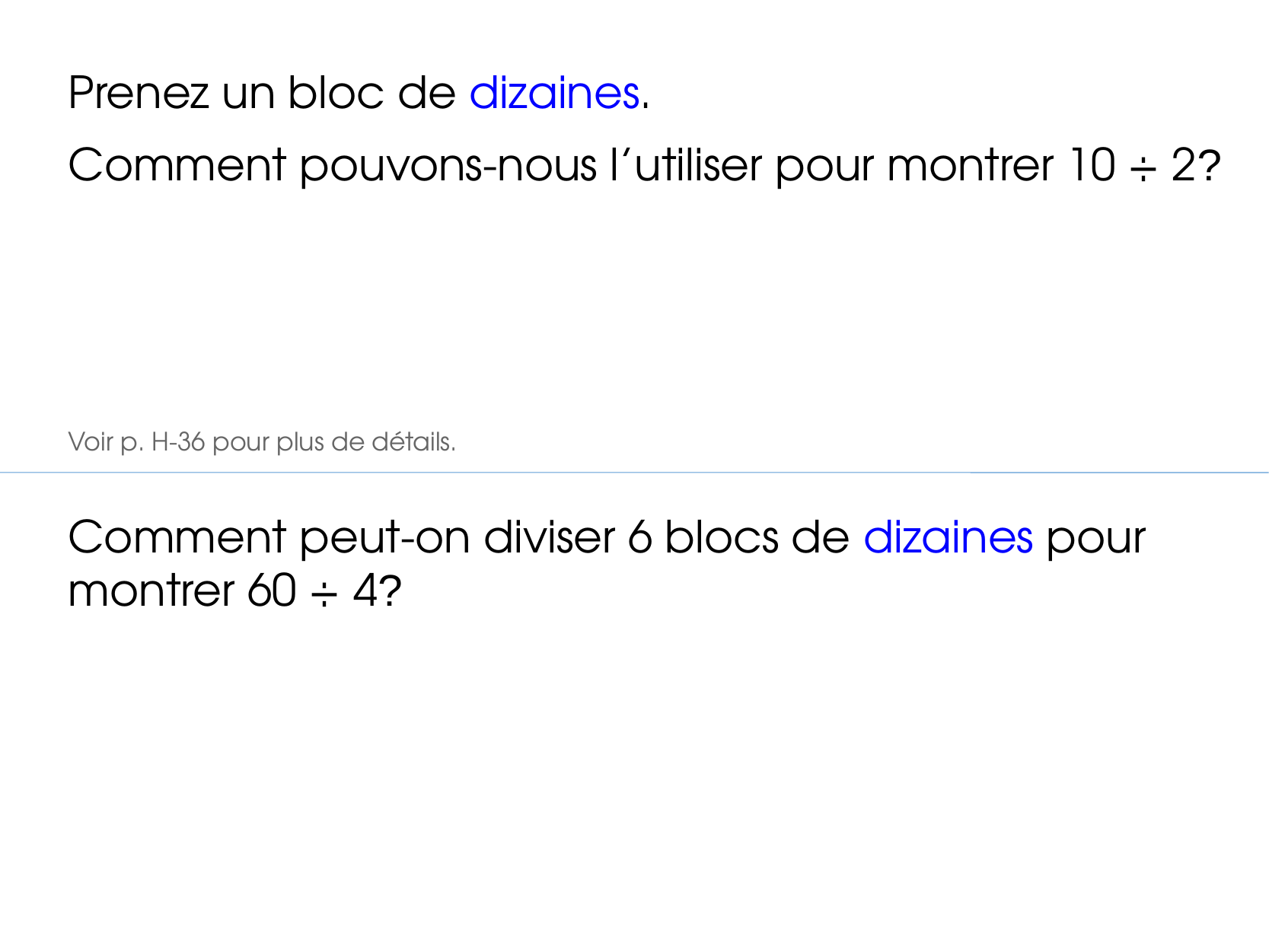

Prenez un bloc de dizaines.
Comment pouvons-nous l’utiliser pour montrer 10 ÷ 2?
Voir p. H-36 pour plus de détails.
Comment peut-on diviser 6 blocs de dizaines pour montrer 60 ÷ 4?